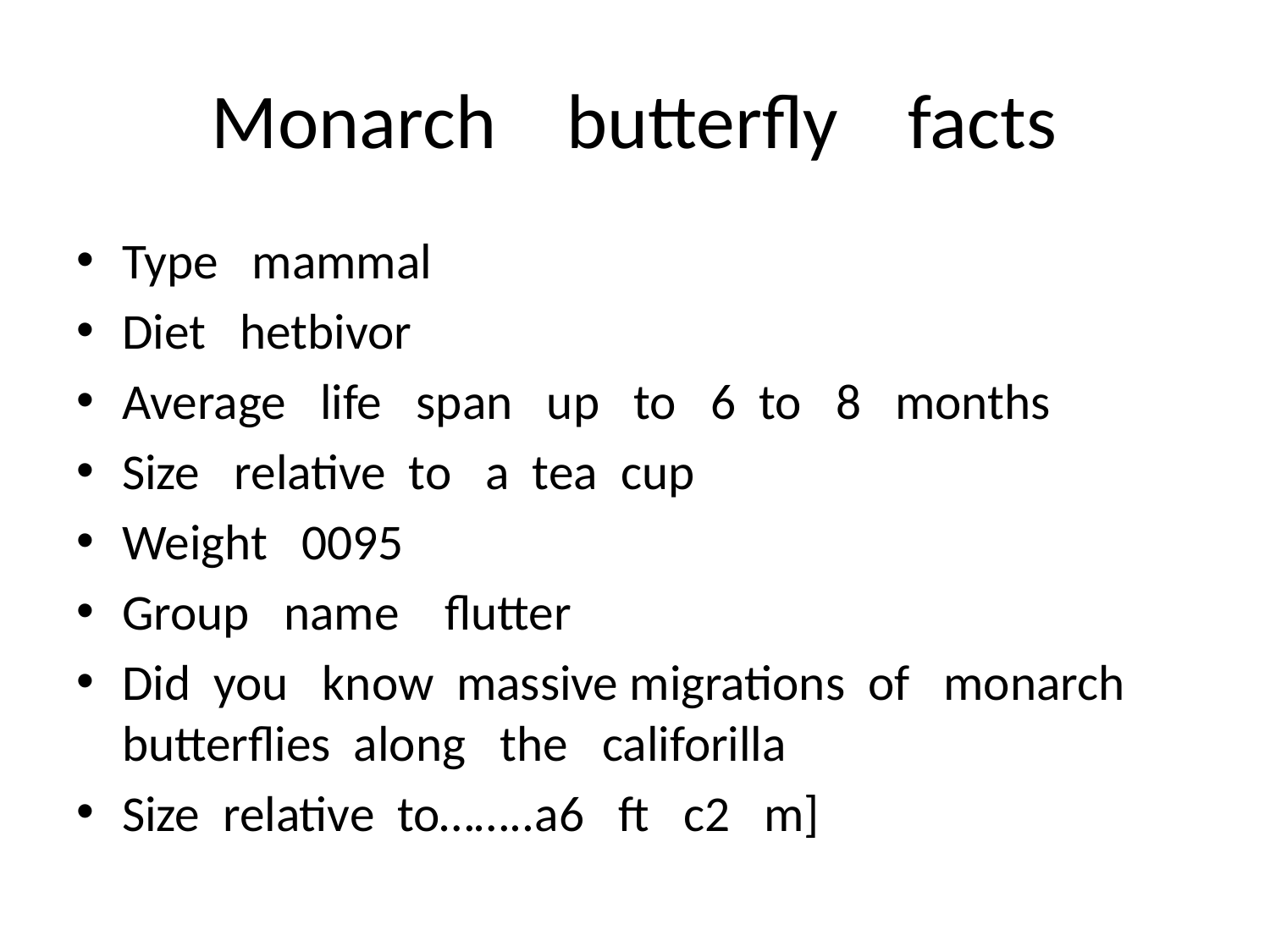

# Monarch    butterfly    facts
Type   mammal
Diet   hetbivor
Average   life   span   up   to   6  to   8   months
Size   relative  to   a  tea  cup
Weight   0095
Group   name    flutter
Did  you   know  massive migrations  of   monarch  butterflies  along   the   califorilla
Size  relative  to……..a6   ft   c2   m]